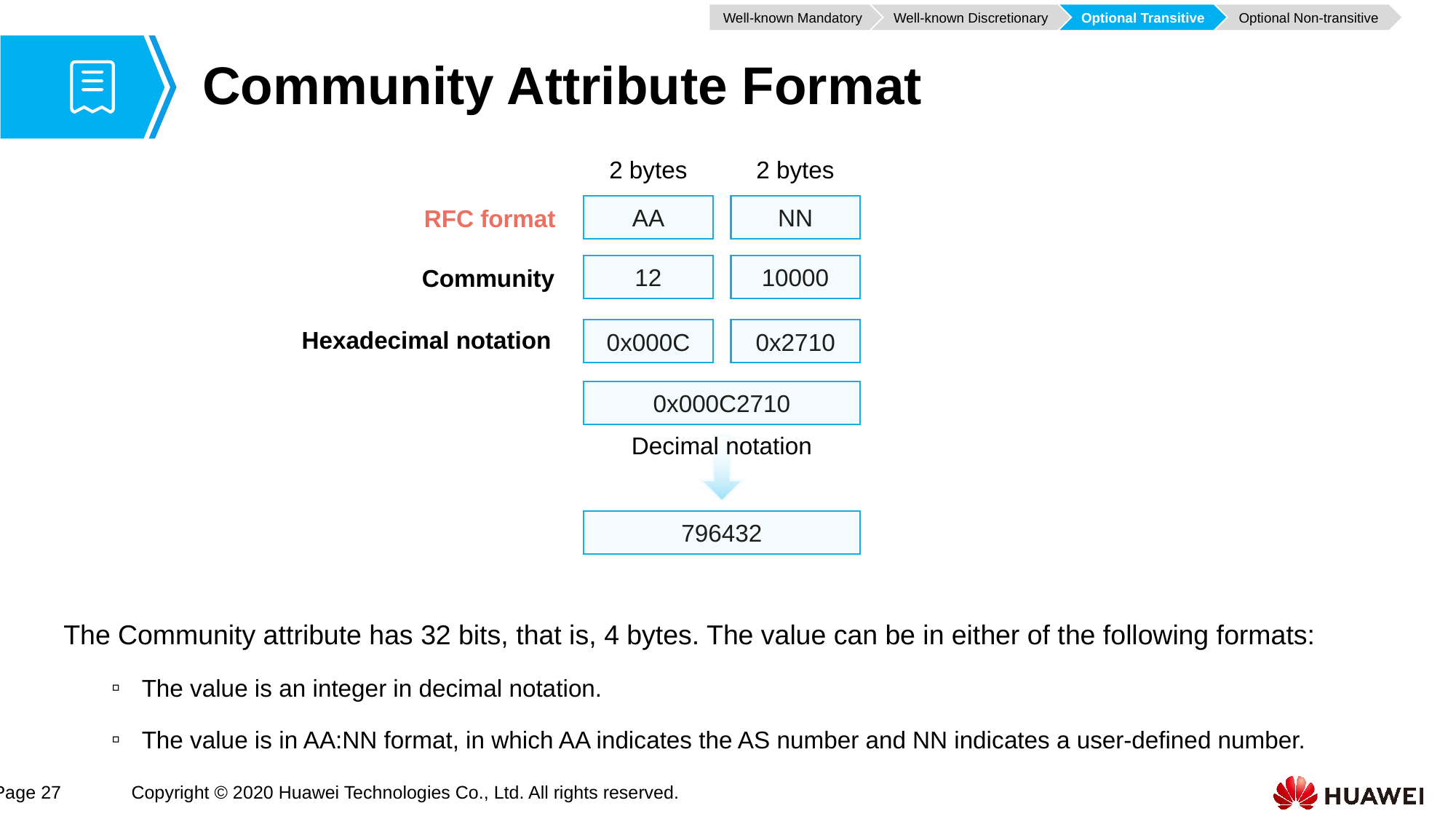

Well-known Mandatory
Well-known Discretionary
Optional Transitive
Optional Non-transitive
# Community Attribute Format
2 bytes
2 bytes
AA
NN
RFC format
12
10000
Community
0x000C
0x2710
Hexadecimal notation
0x000C2710
Decimal notation

796432
The Community attribute has 32 bits, that is, 4 bytes. The value can be in either of the following formats:
The value is an integer in decimal notation.
The value is in AA:NN format, in which AA indicates the AS number and NN indicates a user-defined number.